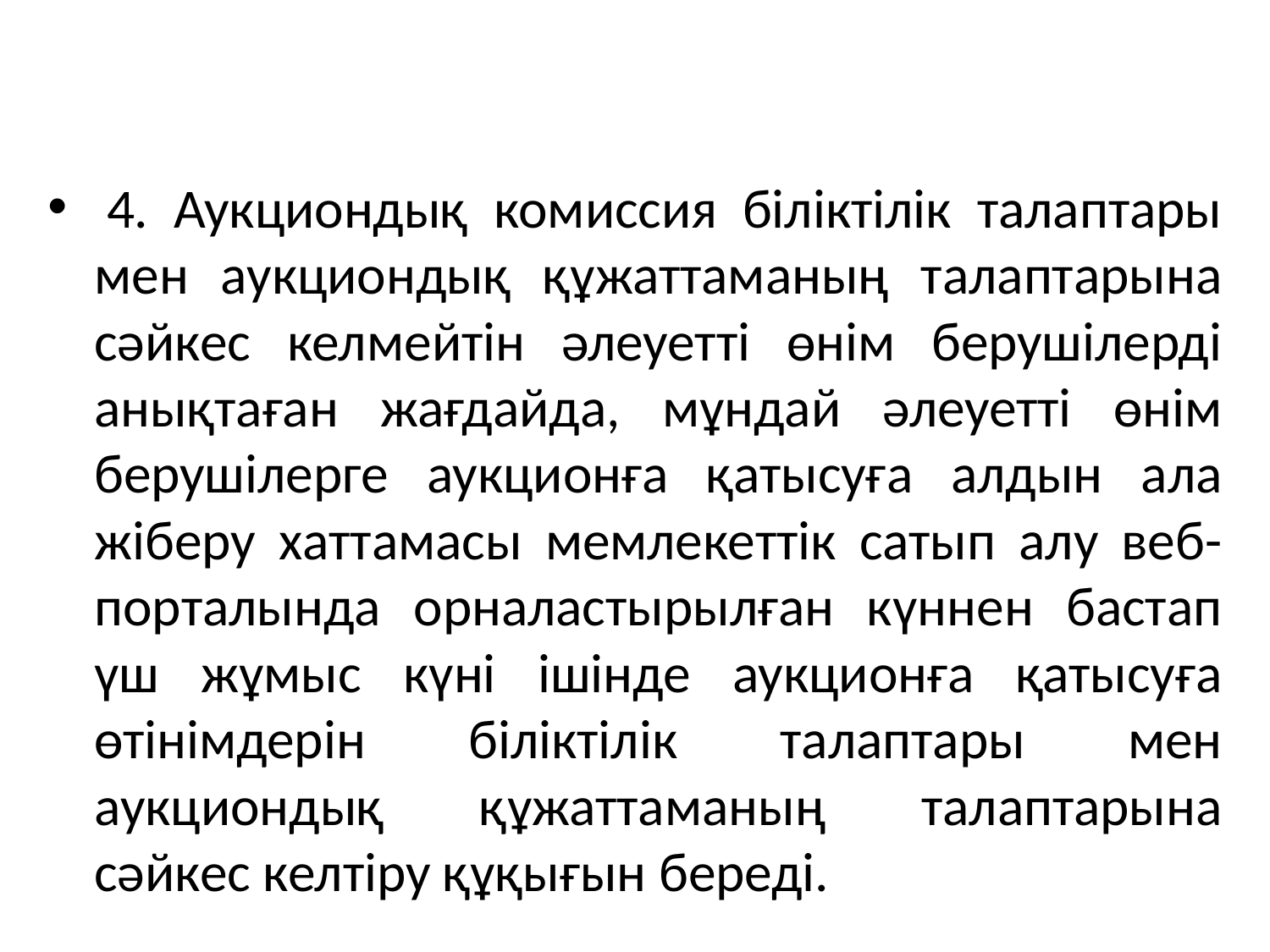

4. Аукциондық комиссия біліктілік талаптары мен аукциондық құжаттаманың талаптарына сәйкес келмейтін әлеуетті өнім берушілерді анықтаған жағдайда, мұндай әлеуетті өнім берушілерге аукционға қатысуға алдын ала жіберу хаттамасы мемлекеттік сатып алу веб-порталында орналастырылған күннен бастап үш жұмыс күні ішінде аукционға қатысуға өтінімдерін біліктілік талаптары мен аукциондық құжаттаманың талаптарына сәйкес келтіру құқығын береді.